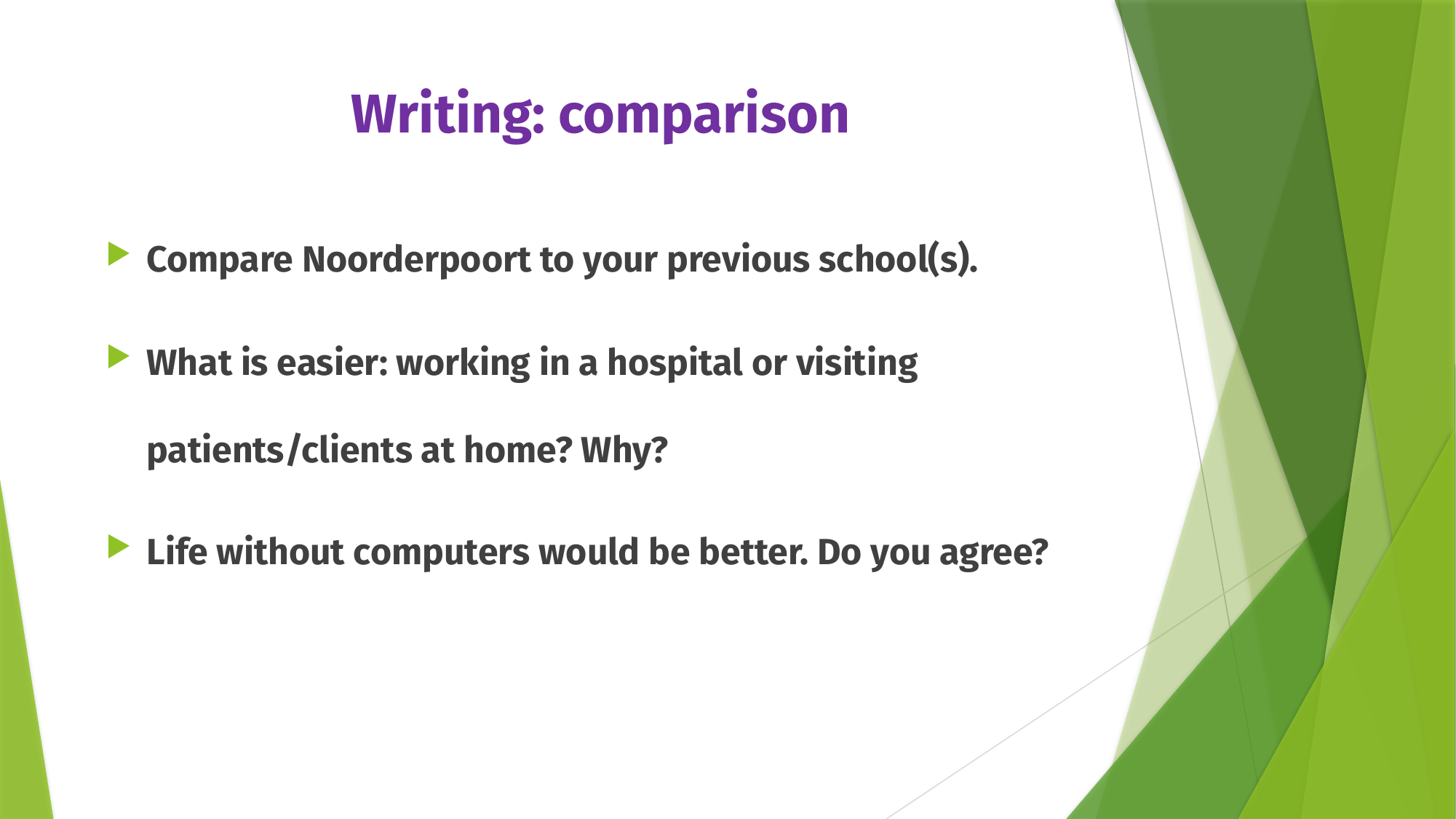

# Writing: comparison
Compare Noorderpoort to your previous school(s).
What is easier: working in a hospital or visiting patients/clients at home? Why?
Life without computers would be better. Do you agree?